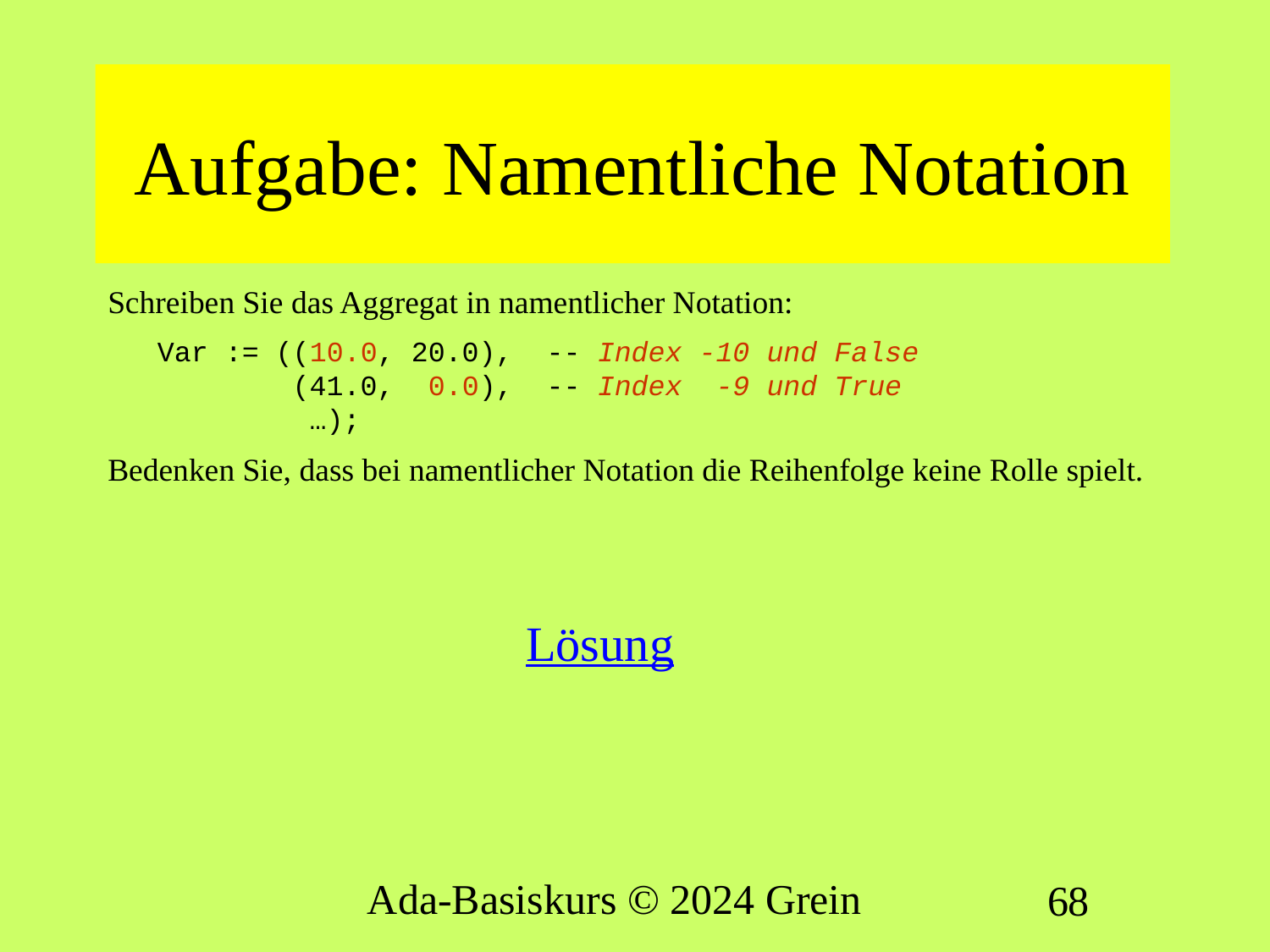

# Aufgabe: Namentliche Notation
Schreiben Sie das Aggregat in namentlicher Notation:
Var := ((10.0, 20.0),  -- Index -10 und False
        (41.0,  0.0),  -- Index  -9 und True
         …);
Bedenken Sie, dass bei namentlicher Notation die Reihenfolge keine Rolle spielt.
Lösung
Ada-Basiskurs © 2024 Grein
68